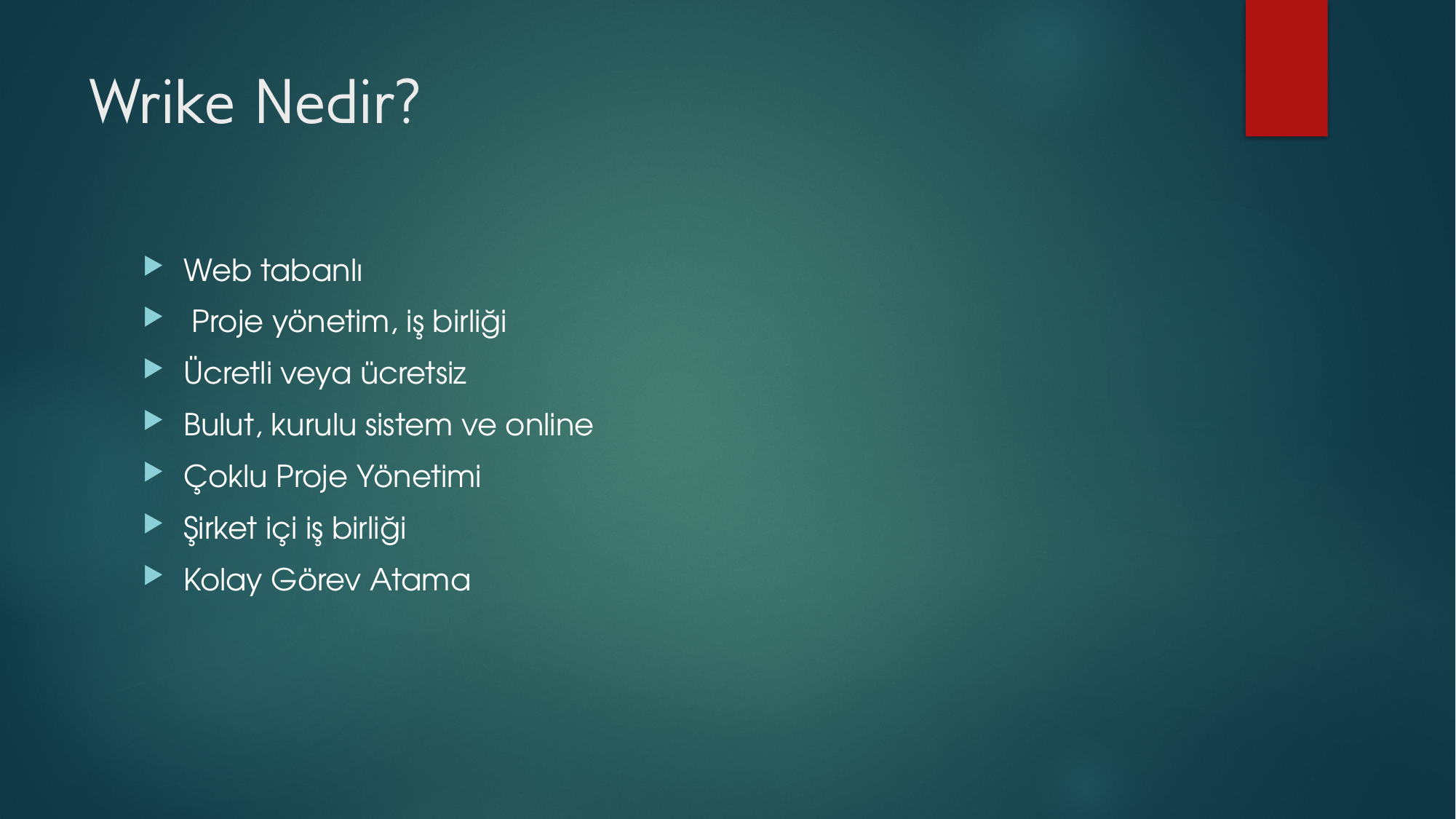

# Wrike Nedir?
Web tabanlı
 Proje yönetim, iş birliği
Ücretli veya ücretsiz
Bulut, kurulu sistem ve online
Çoklu Proje Yönetimi
Şirket içi iş birliği
Kolay Görev Atama